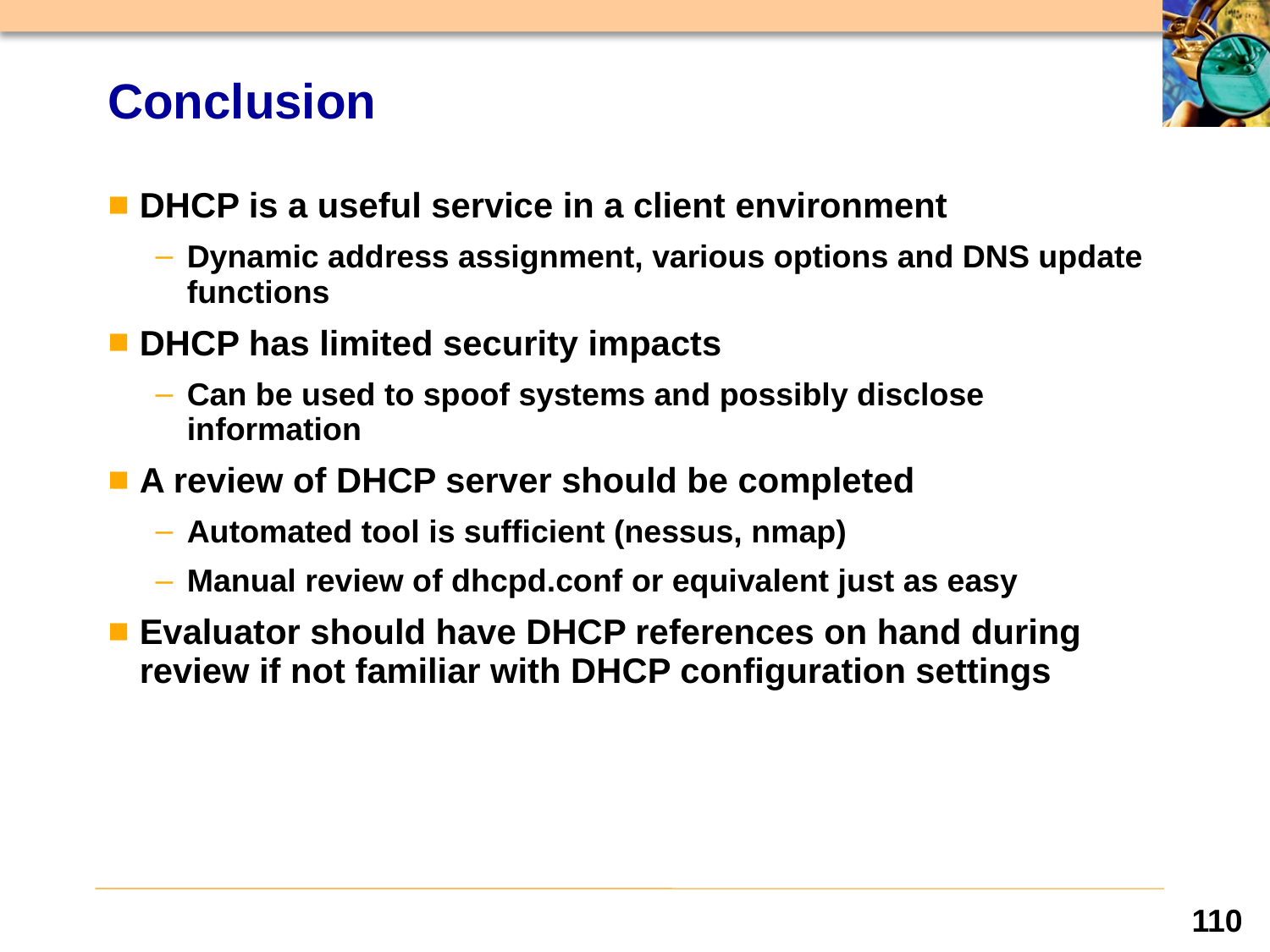

# Conclusion
DHCP is a useful service in a client environment
Dynamic address assignment, various options and DNS update functions
DHCP has limited security impacts
Can be used to spoof systems and possibly disclose information
A review of DHCP server should be completed
Automated tool is sufficient (nessus, nmap)
Manual review of dhcpd.conf or equivalent just as easy
Evaluator should have DHCP references on hand during review if not familiar with DHCP configuration settings